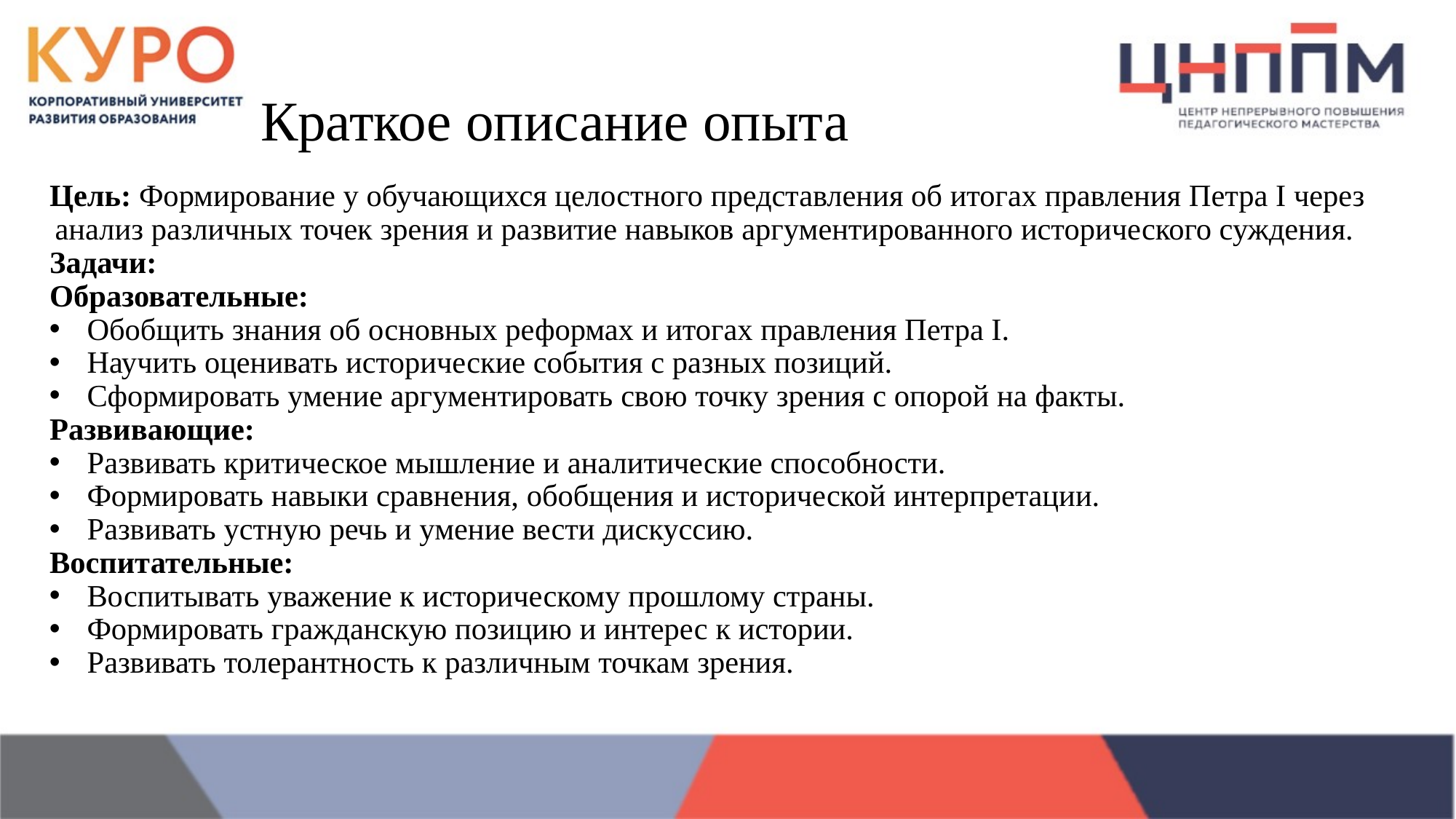

# Краткое описание опыта
Цель: Формирование у обучающихся целостного представления об итогах правления Петра I через анализ различных точек зрения и развитие навыков аргументированного исторического суждения.
Задачи:
Образовательные:
Обобщить знания об основных реформах и итогах правления Петра I.
Научить оценивать исторические события с разных позиций.
Сформировать умение аргументировать свою точку зрения с опорой на факты.
Развивающие:
Развивать критическое мышление и аналитические способности.
Формировать навыки сравнения, обобщения и исторической интерпретации.
Развивать устную речь и умение вести дискуссию.
Воспитательные:
Воспитывать уважение к историческому прошлому страны.
Формировать гражданскую позицию и интерес к истории.
Развивать толерантность к различным точкам зрения.